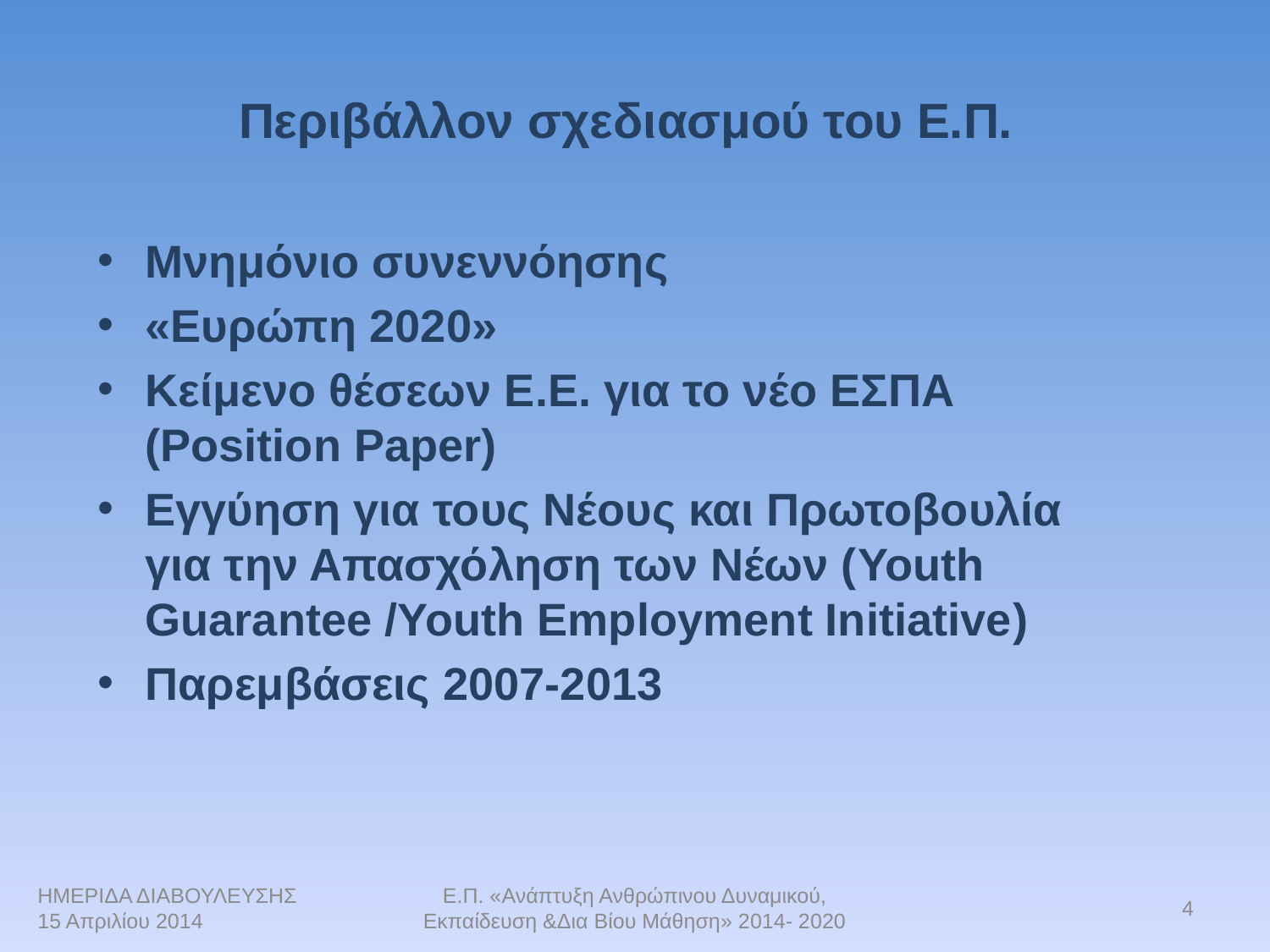

Περιβάλλον σχεδιασμού του Ε.Π.
Μνημόνιο συνεννόησης
«Ευρώπη 2020»
Κείμενο θέσεων Ε.Ε. για το νέο ΕΣΠΑ (Position Paper)
Εγγύηση για τους Νέους και Πρωτοβουλία για την Απασχόληση των Νέων (Youth Guarantee /Youth Employment Initiative)
Παρεμβάσεις 2007-2013

ΗΜΕΡΙΔΑ ΔΙΑΒΟΥΛΕΥΣΗΣ
15 Απριλίου 2014
Ε.Π. «Ανάπτυξη Ανθρώπινου Δυναμικού, Εκπαίδευση &Δια Βίου Μάθηση» 2014- 2020
4